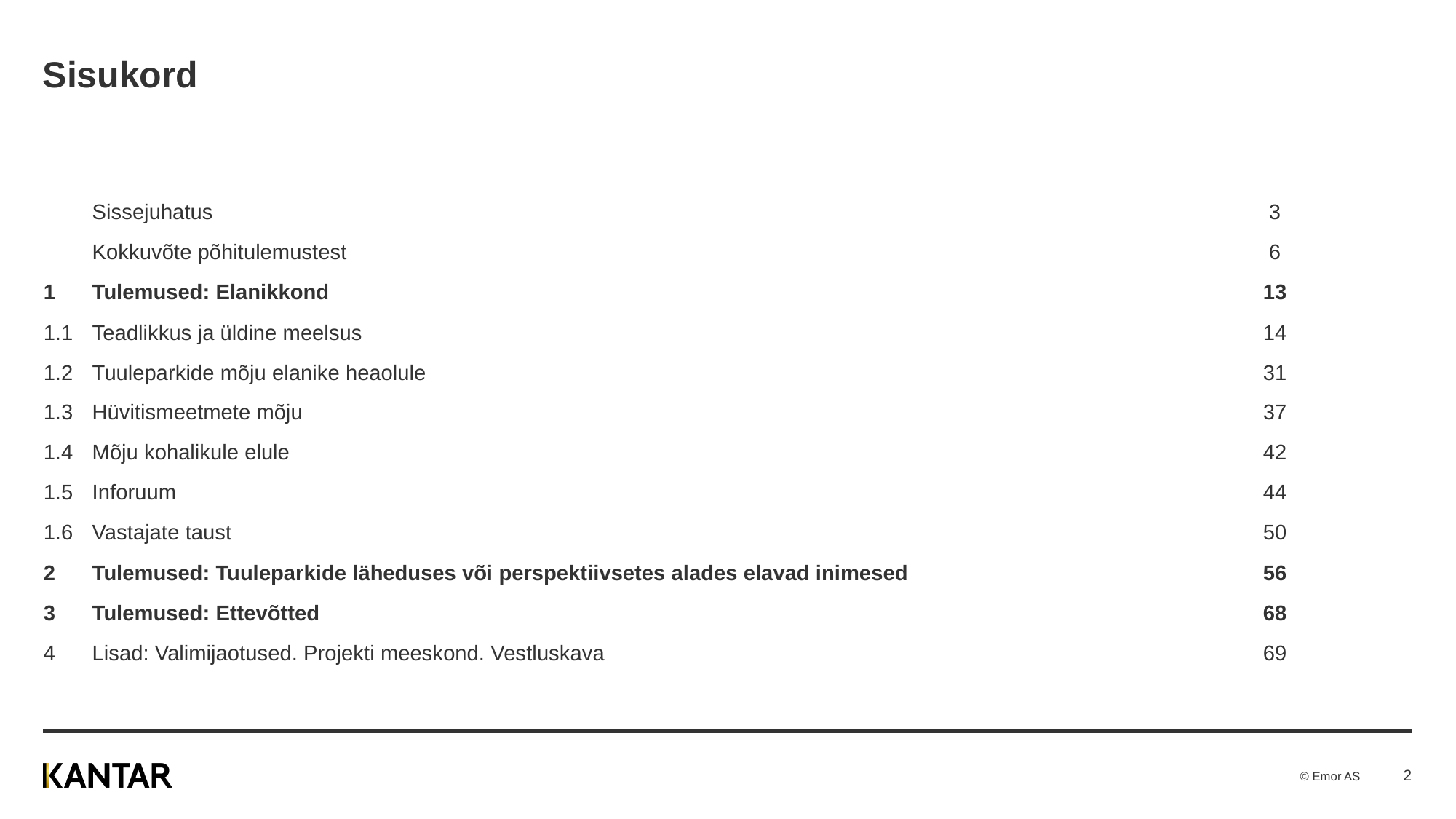

# Sisukord
|  | Sissejuhatus | 3 |
| --- | --- | --- |
|  | Kokkuvõte põhitulemustest | 6 |
| 1 | Tulemused: Elanikkond | 13 |
| 1.1 | Teadlikkus ja üldine meelsus | 14 |
| 1.2 | Tuuleparkide mõju elanike heaolule | 31 |
| 1.3 | Hüvitismeetmete mõju | 37 |
| 1.4 | Mõju kohalikule elule | 42 |
| 1.5 | Inforuum | 44 |
| 1.6 | Vastajate taust | 50 |
| 2 | Tulemused: Tuuleparkide läheduses või perspektiivsetes alades elavad inimesed | 56 |
| 3 | Tulemused: Ettevõtted | 68 |
| 4 | Lisad: Valimijaotused. Projekti meeskond. Vestluskava | 69 |
|  |  |  |
|  |  |  |
2